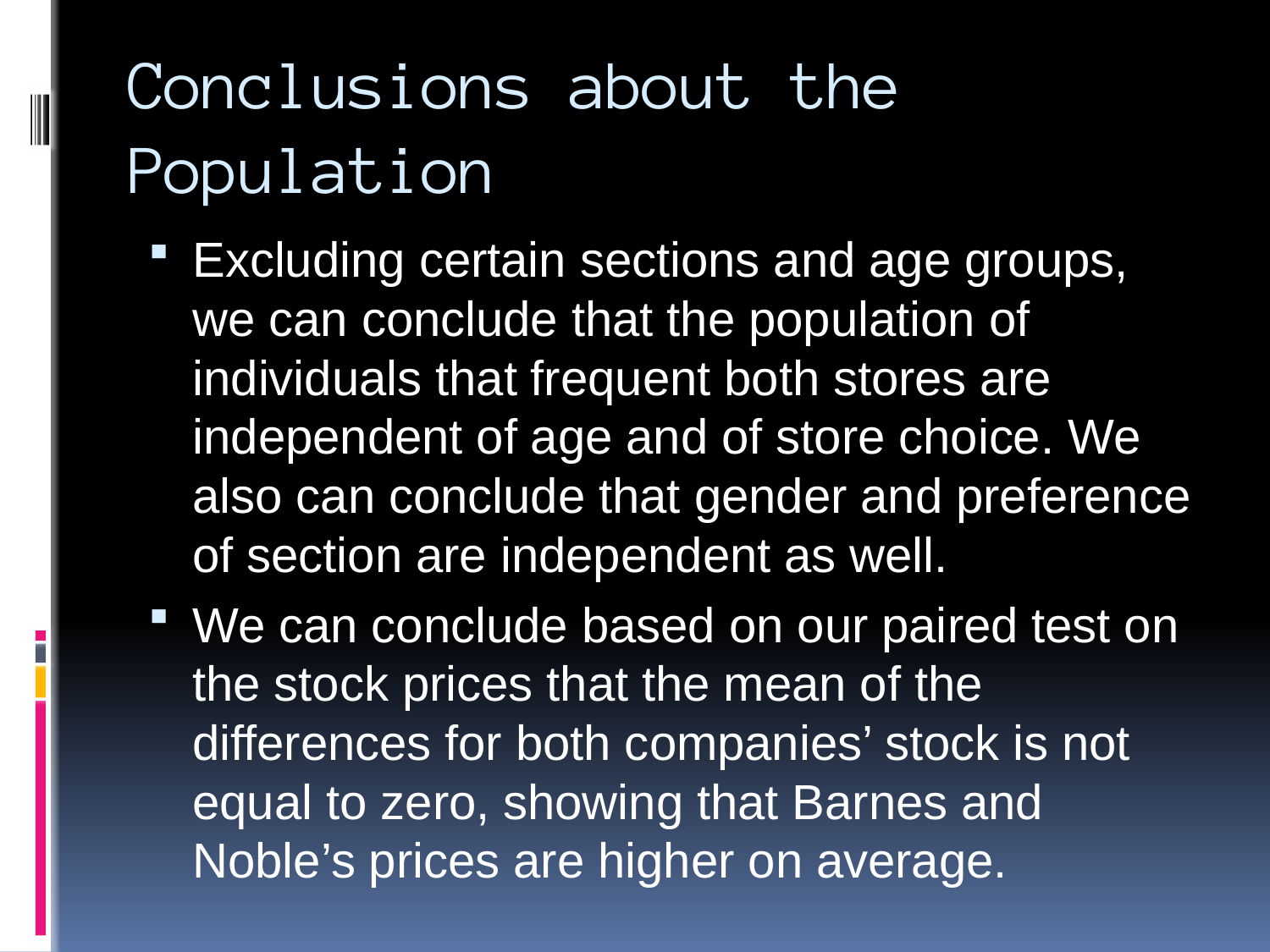

# Conclusions about the Population
Excluding certain sections and age groups, we can conclude that the population of individuals that frequent both stores are independent of age and of store choice. We also can conclude that gender and preference of section are independent as well.
We can conclude based on our paired test on the stock prices that the mean of the differences for both companies’ stock is not equal to zero, showing that Barnes and Noble’s prices are higher on average.